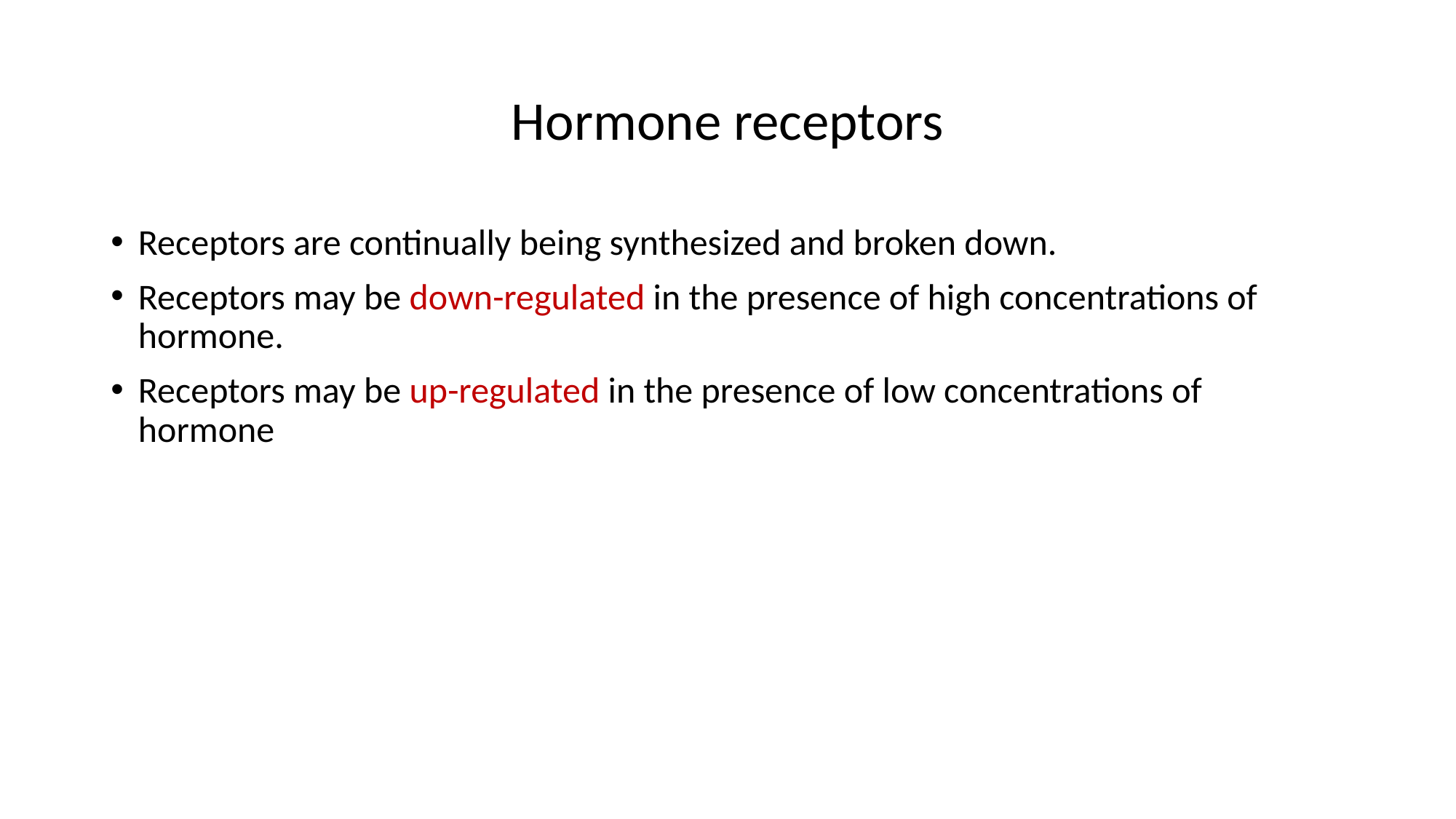

# Hormone receptors
Receptors are continually being synthesized and broken down.
Receptors may be down-regulated in the presence of high concentrations of hormone.
Receptors may be up-regulated in the presence of low concentrations of hormone